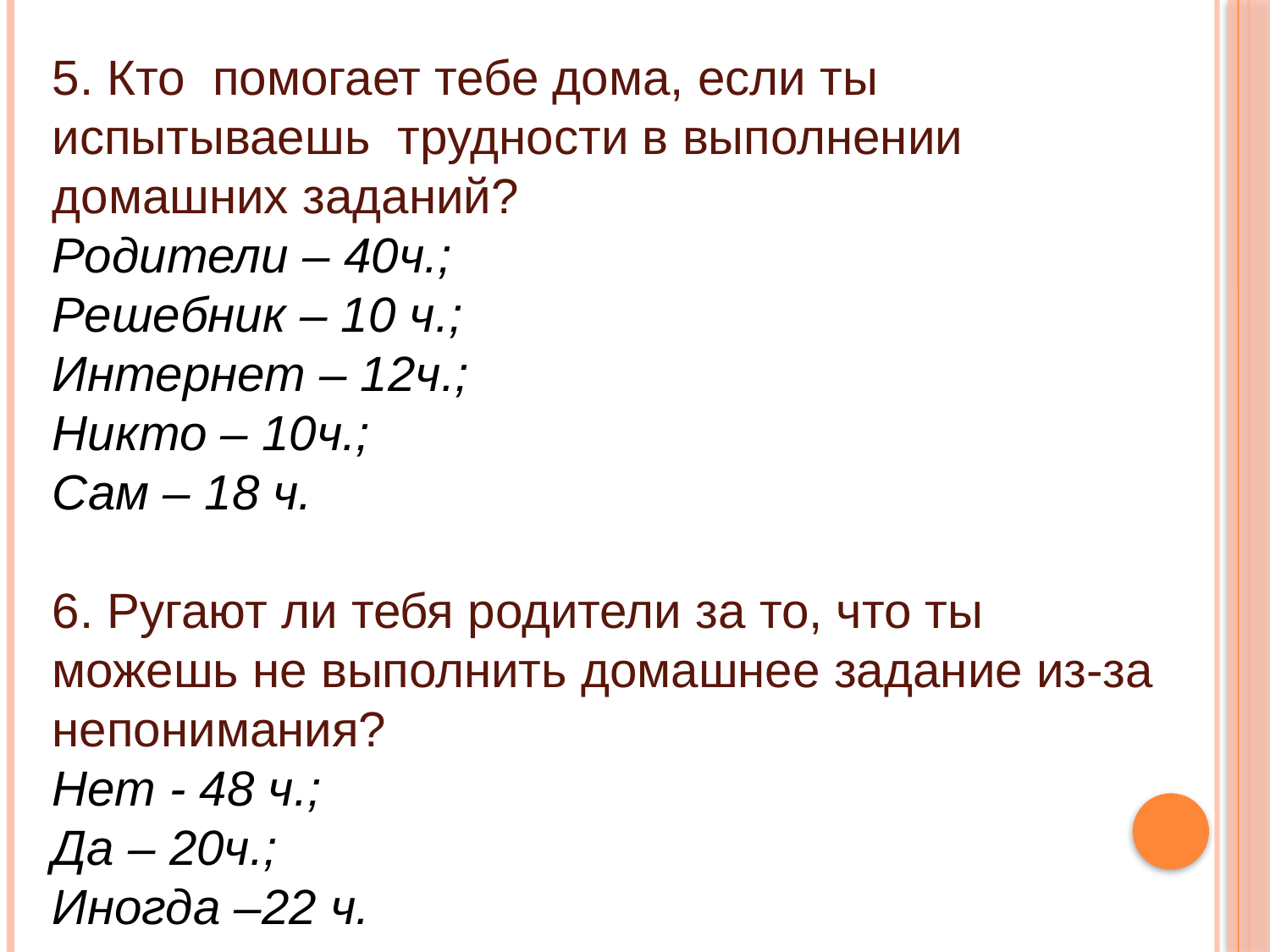

5. Кто  помогает тебе дома, если ты испытываешь  трудности в выполнении домашних заданий?
Родители – 40ч.;
Решебник – 10 ч.;
Интернет – 12ч.;
Никто – 10ч.;
Сам – 18 ч.
6. Ругают ли тебя родители за то, что ты можешь не выполнить домашнее задание из-за непонимания?
Нет - 48 ч.;
Да – 20ч.;
Иногда –22 ч.